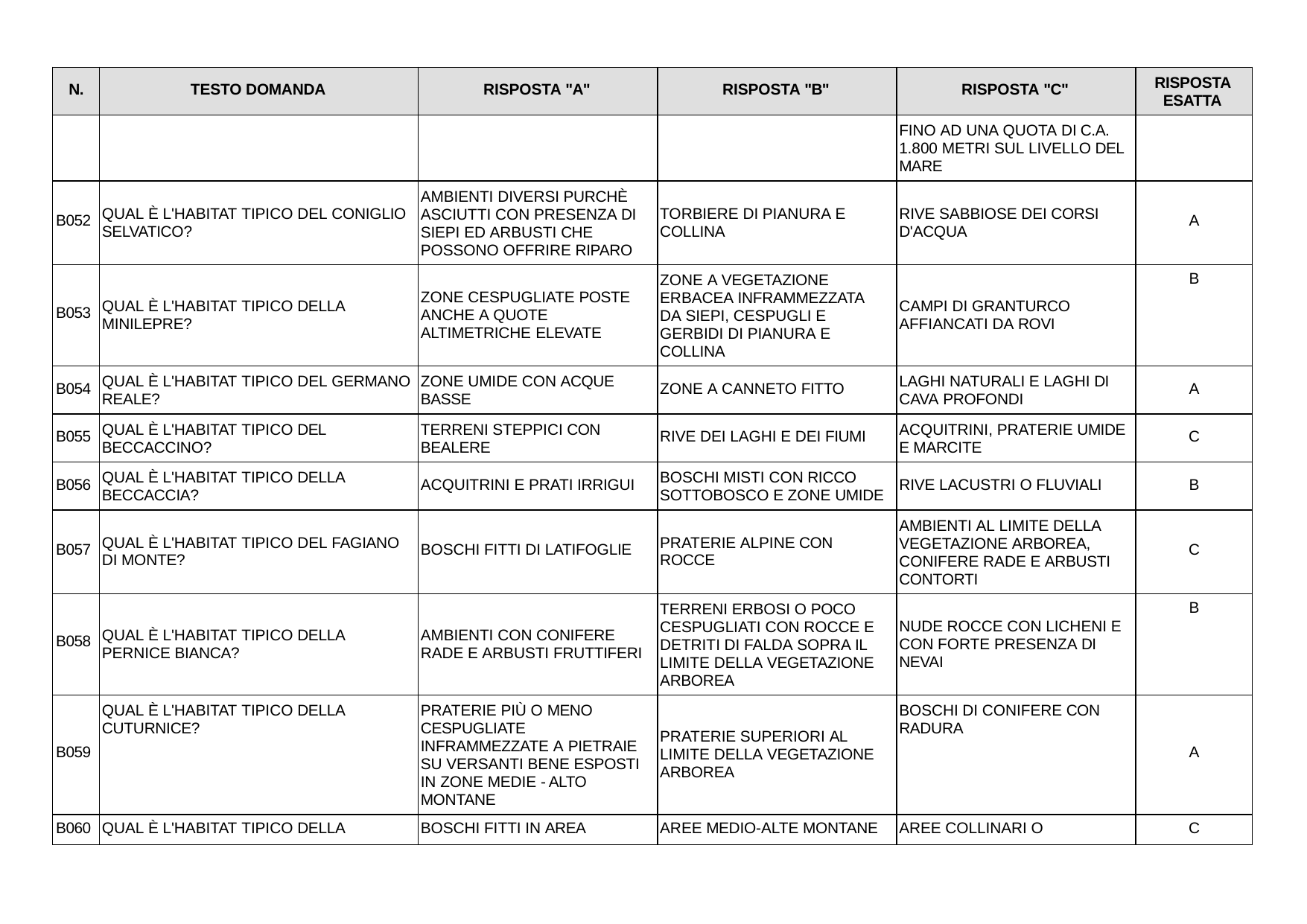

| N. | TESTO DOMANDA | RISPOSTA "A" | RISPOSTA "B" | RISPOSTA "C" | RISPOSTA ESATTA |
| --- | --- | --- | --- | --- | --- |
|  |  |  |  | FINO AD UNA QUOTA DI C.A. 1.800 METRI SUL LIVELLO DEL MARE |  |
| B052 | QUAL È L'HABITAT TIPICO DEL CONIGLIO SELVATICO? | AMBIENTI DIVERSI PURCHÈ ASCIUTTI CON PRESENZA DI SIEPI ED ARBUSTI CHE POSSONO OFFRIRE RIPARO | TORBIERE DI PIANURA E COLLINA | RIVE SABBIOSE DEI CORSI D'ACQUA | A |
| B053 | QUAL È L'HABITAT TIPICO DELLA MINILEPRE? | ZONE CESPUGLIATE POSTE ANCHE A QUOTE ALTIMETRICHE ELEVATE | ZONE A VEGETAZIONE ERBACEA INFRAMMEZZATA DA SIEPI, CESPUGLI E GERBIDI DI PIANURA E COLLINA | CAMPI DI GRANTURCO AFFIANCATI DA ROVI | B |
| B054 | QUAL È L'HABITAT TIPICO DEL GERMANO REALE? | ZONE UMIDE CON ACQUE BASSE | ZONE A CANNETO FITTO | LAGHI NATURALI E LAGHI DI CAVA PROFONDI | A |
| B055 | QUAL È L'HABITAT TIPICO DEL BECCACCINO? | TERRENI STEPPICI CON BEALERE | RIVE DEI LAGHI E DEI FIUMI | ACQUITRINI, PRATERIE UMIDE E MARCITE | C |
| B056 | QUAL È L'HABITAT TIPICO DELLA BECCACCIA? | ACQUITRINI E PRATI IRRIGUI | BOSCHI MISTI CON RICCO SOTTOBOSCO E ZONE UMIDE | RIVE LACUSTRI O FLUVIALI | B |
| B057 | QUAL È L'HABITAT TIPICO DEL FAGIANO DI MONTE? | BOSCHI FITTI DI LATIFOGLIE | PRATERIE ALPINE CON ROCCE | AMBIENTI AL LIMITE DELLA VEGETAZIONE ARBOREA, CONIFERE RADE E ARBUSTI CONTORTI | C |
| B058 | QUAL È L'HABITAT TIPICO DELLA PERNICE BIANCA? | AMBIENTI CON CONIFERE RADE E ARBUSTI FRUTTIFERI | TERRENI ERBOSI O POCO CESPUGLIATI CON ROCCE E DETRITI DI FALDA SOPRA IL LIMITE DELLA VEGETAZIONE ARBOREA | NUDE ROCCE CON LICHENI E CON FORTE PRESENZA DI NEVAI | B |
| B059 | QUAL È L'HABITAT TIPICO DELLA CUTURNICE? | PRATERIE PIÙ O MENO CESPUGLIATE INFRAMMEZZATE A PIETRAIE SU VERSANTI BENE ESPOSTI IN ZONE MEDIE - ALTO MONTANE | PRATERIE SUPERIORI AL LIMITE DELLA VEGETAZIONE ARBOREA | BOSCHI DI CONIFERE CON RADURA | A |
| B060 | QUAL È L'HABITAT TIPICO DELLA | BOSCHI FITTI IN AREA | AREE MEDIO-ALTE MONTANE | AREE COLLINARI O | C |